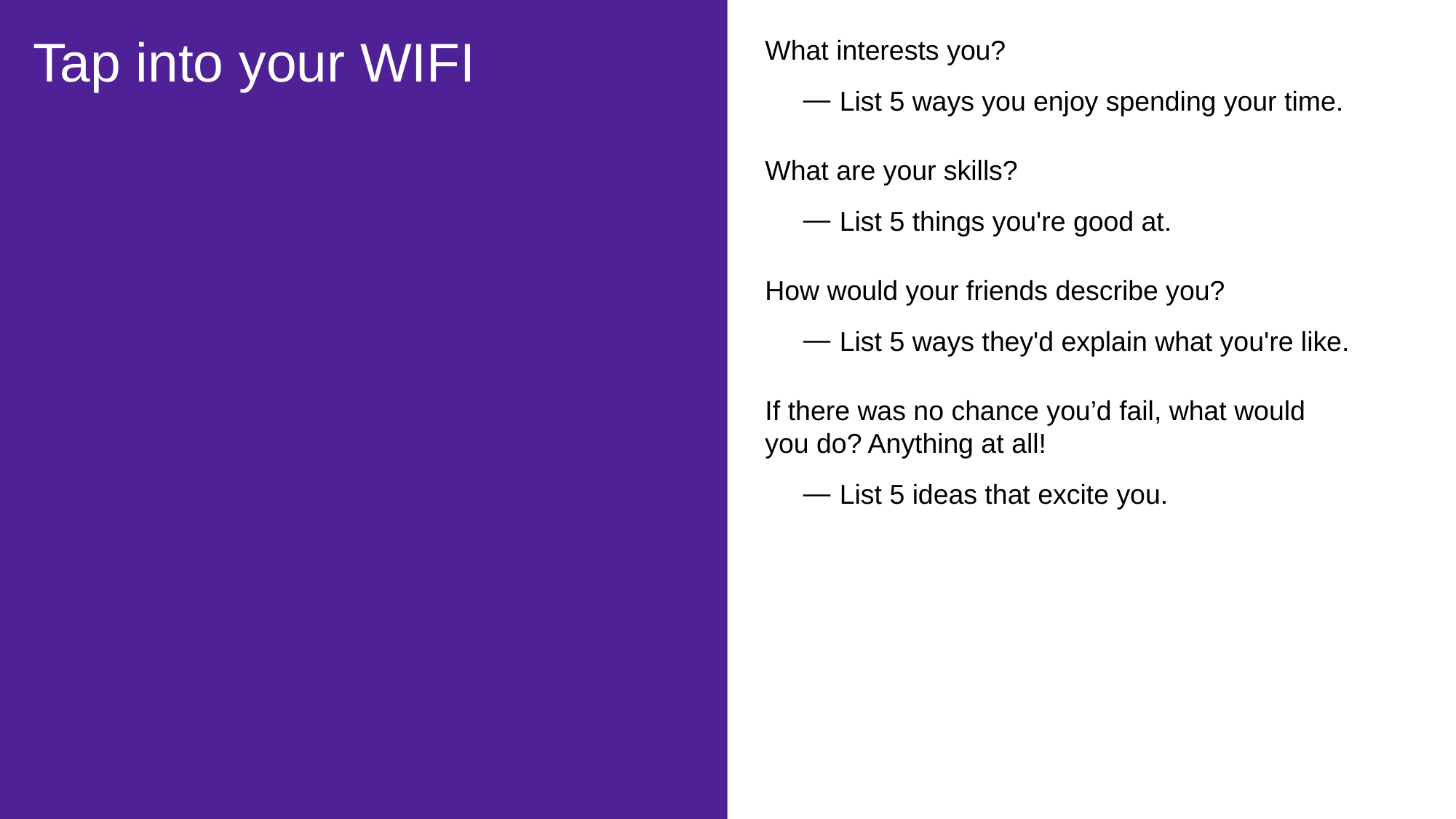

Tap into your WIFI
What interests you?
List 5 ways you enjoy spending your time.
What are your skills?
List 5 things you're good at.
How would your friends describe you?
List 5 ways they'd explain what you're like.
If there was no chance you’d fail, what would you do? Anything at all!
List 5 ideas that excite you.